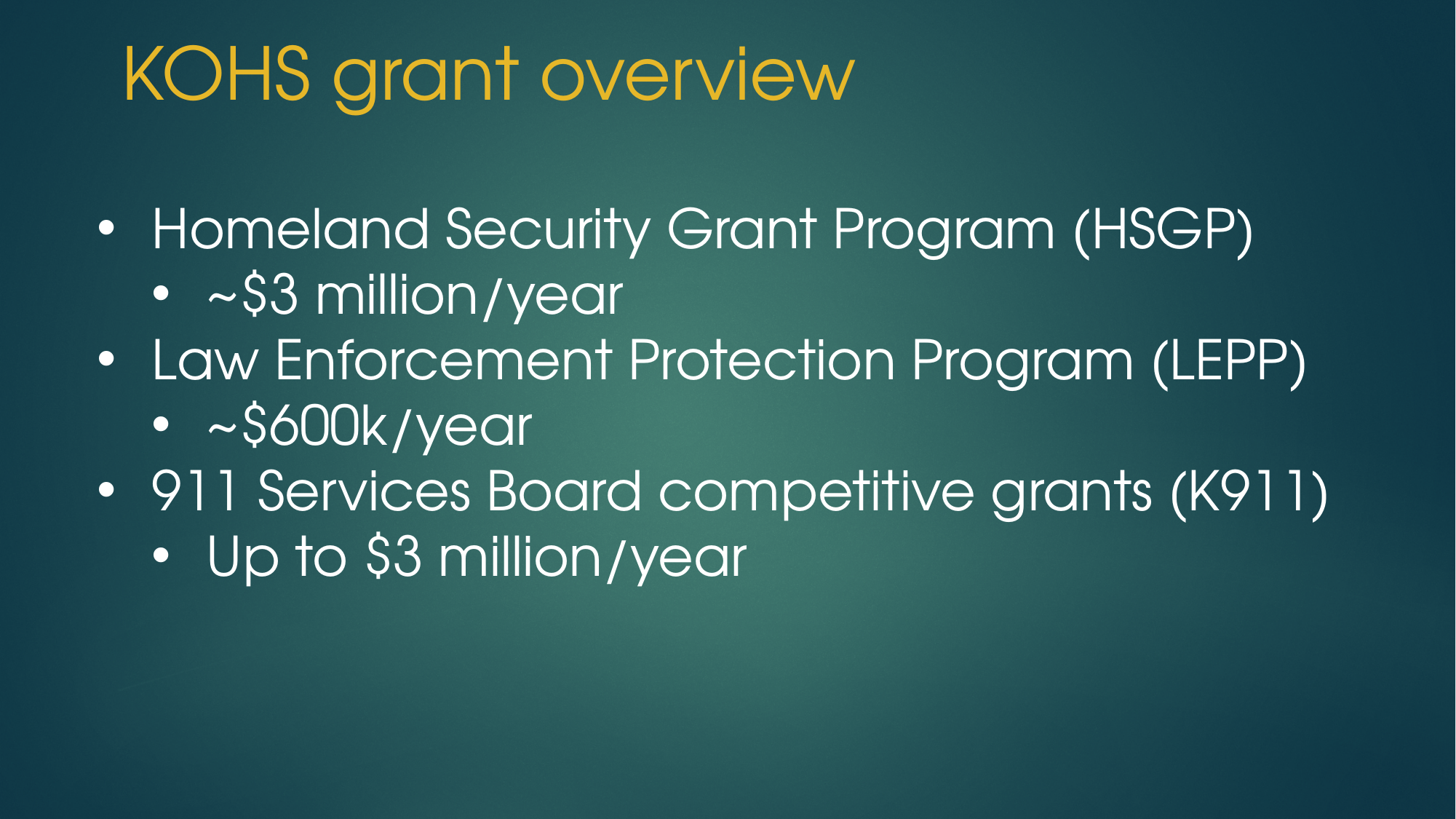

KOHS grant overview

Homeland Security Grant Program (HSGP)
~$3 million/year
Law Enforcement Protection Program (LEPP)
~$600k/year
911 Services Board competitive grants (K911)
Up to $3 million/year